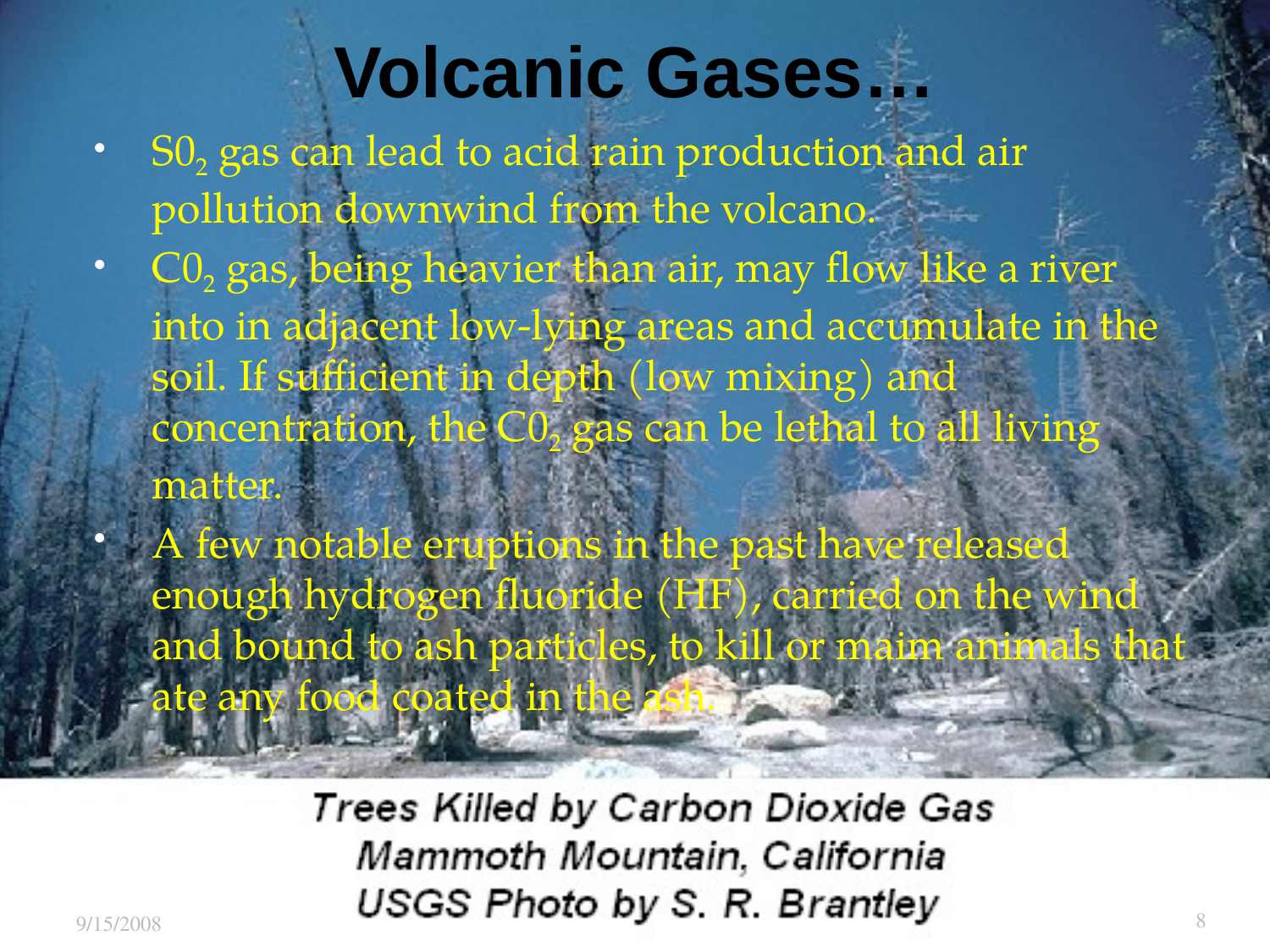

# Volcanic Gases…
S02 gas can lead to acid rain production and air pollution downwind from the volcano.
C02 gas, being heavier than air, may flow like a river into in adjacent low-lying areas and accumulate in the soil. If sufficient in depth (low mixing) and concentration, the C02 gas can be lethal to all living matter.
A few notable eruptions in the past have released enough hydrogen fluoride (HF), carried on the wind and bound to ash particles, to kill or maim animals that ate any food coated in the ash.
9/15/2008
8